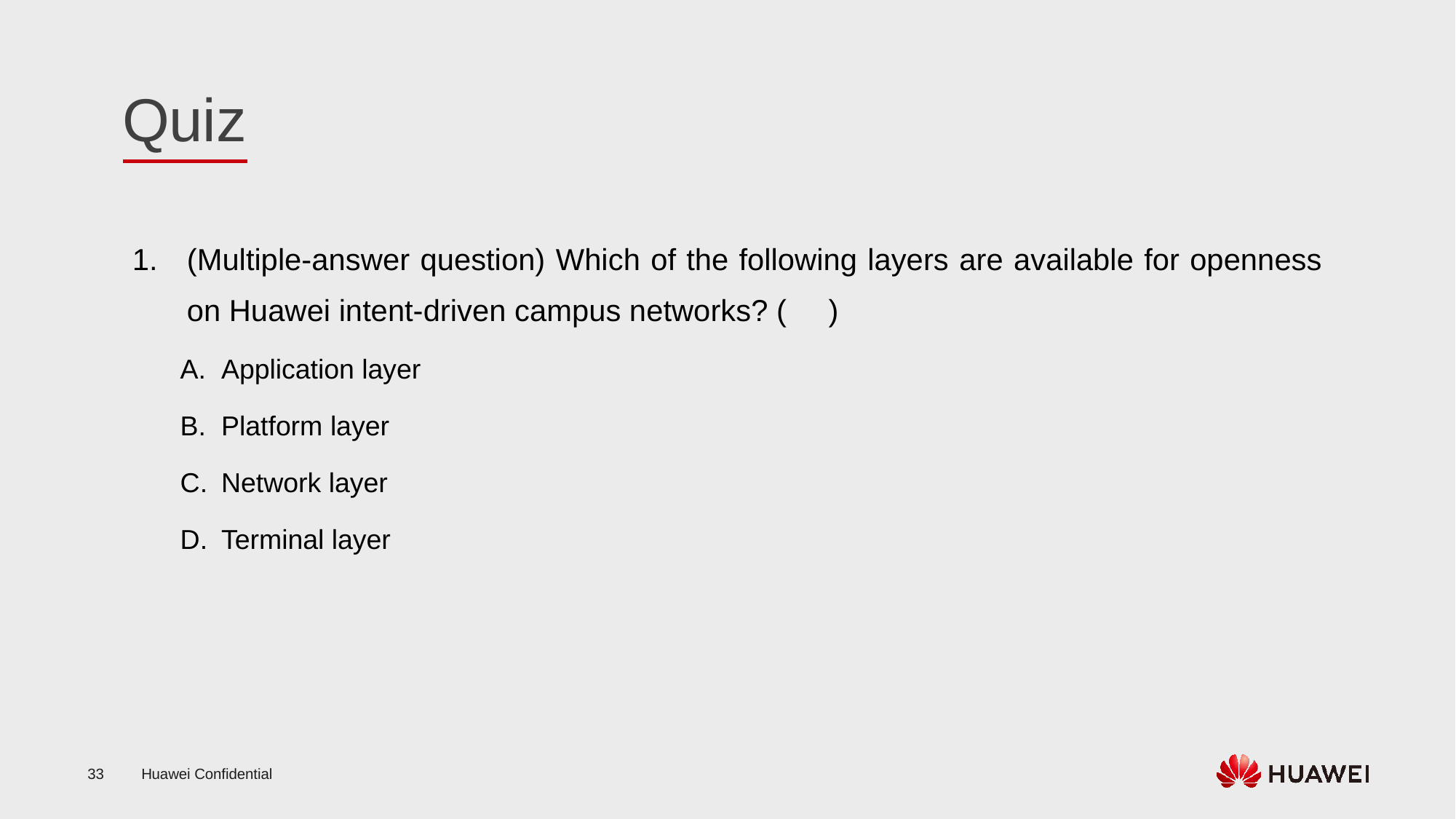

(Multiple-answer question) Which of the following layers are available for openness on Huawei intent-driven campus networks? (     )
Application layer
Platform layer
Network layer
Terminal layer